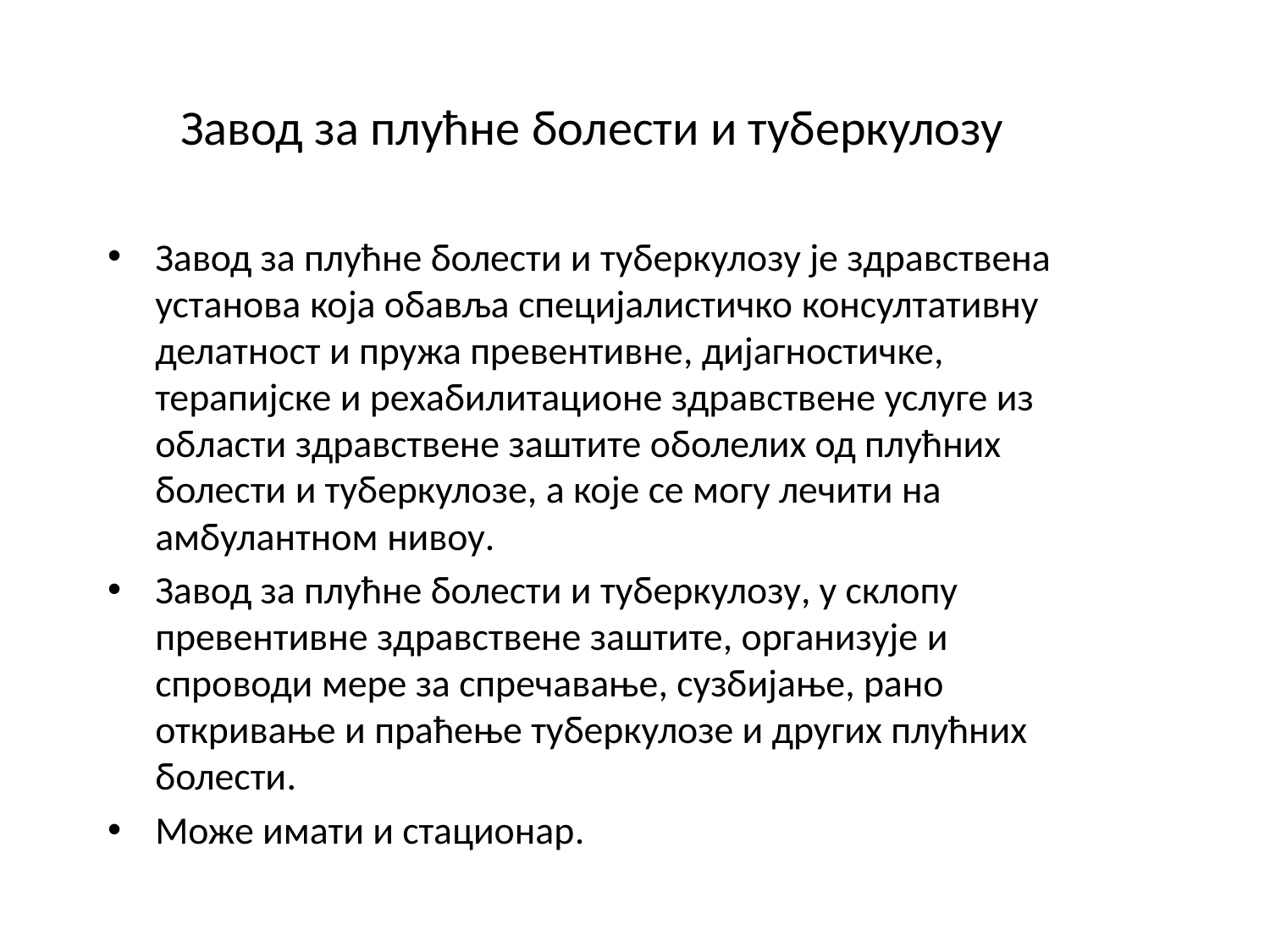

# Завод за плућне болести и туберкулозу
Завод за плућне болести и туберкулозу је здравствена установа која обавља специјалистичко консултативну делатност и пружа превентивне, дијагностичке, терапијске и рехабилитационе здравствене услуге из области здравствене заштите оболелих од плућних болести и туберкулозе, а које се могу лечити на амбулантном нивоу.
Завод за плућне болести и туберкулозу, у склопу превентивне здравствене заштите, организује и спроводи мере за спречавање, сузбијање, рано откривање и праћење туберкулозе и других плућних болести.
Може имати и стационар.